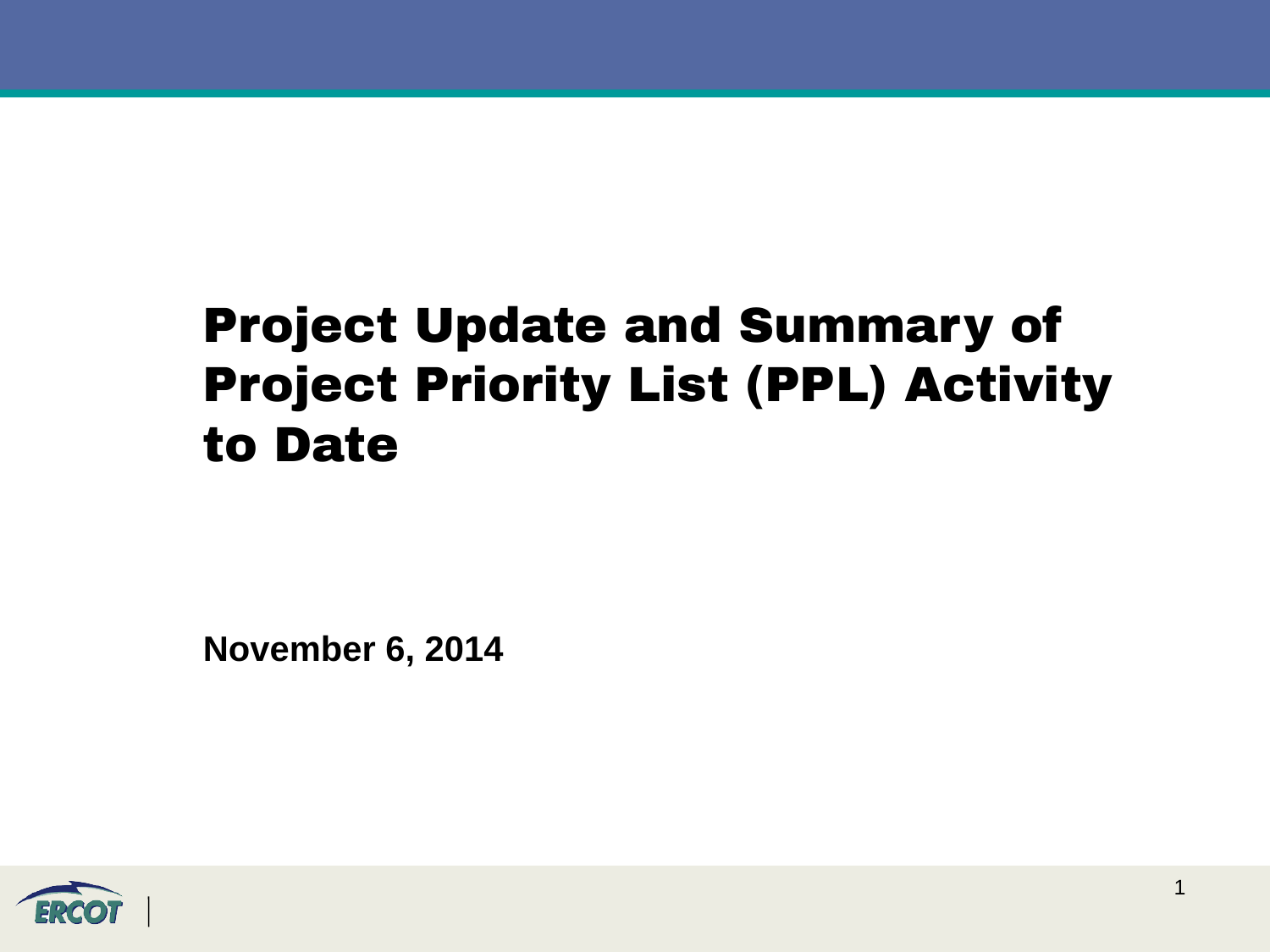

Project Update and Summary of Project Priority List (PPL) Activity to Date

November 6, 2014